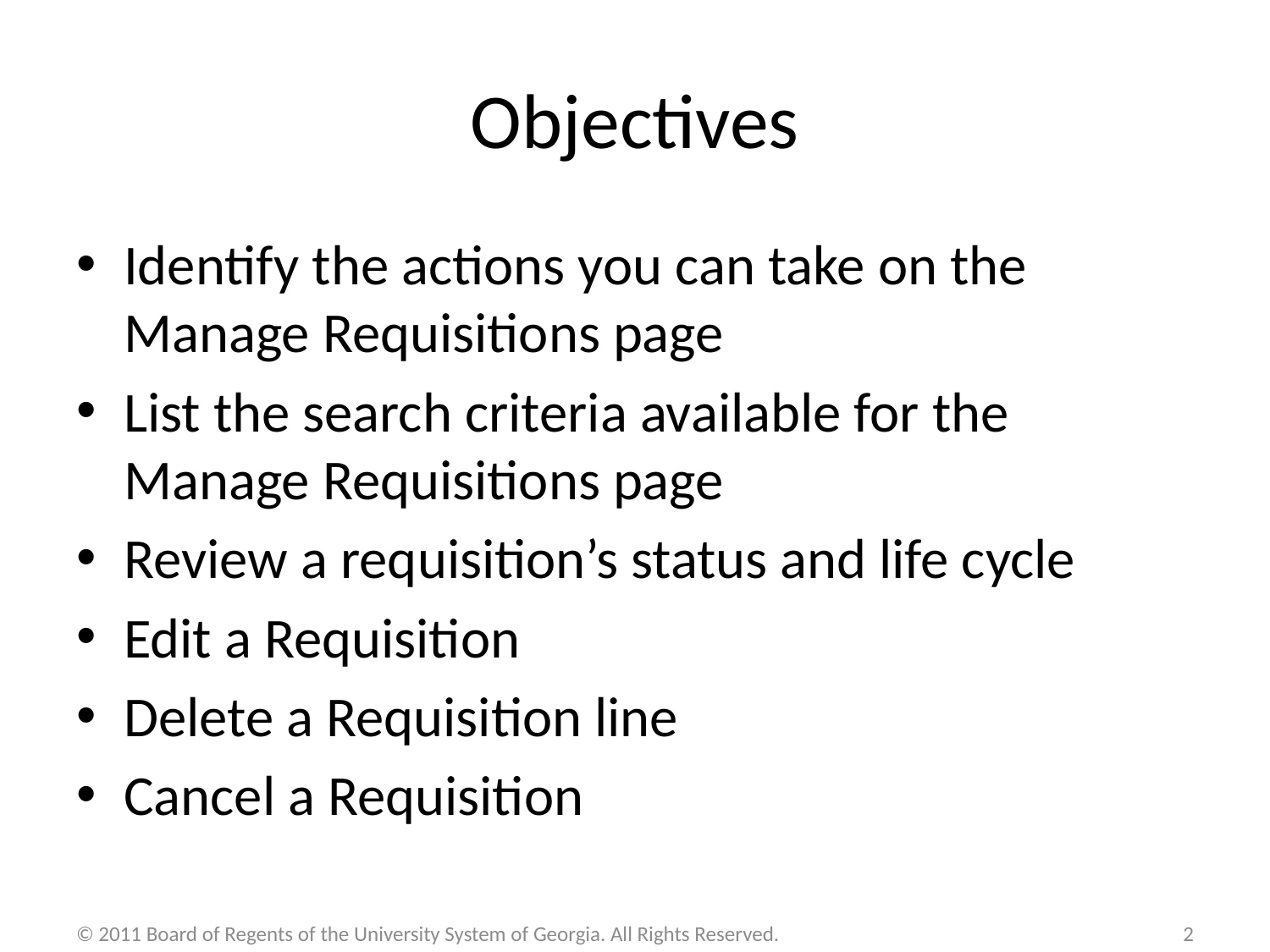

# Objectives
Identify the actions you can take on the Manage Requisitions page
List the search criteria available for the Manage Requisitions page
Review a requisition’s status and life cycle
Edit a Requisition
Delete a Requisition line
Cancel a Requisition

© 2011 Board of Regents of the University System of Georgia. All Rights Reserved.
2